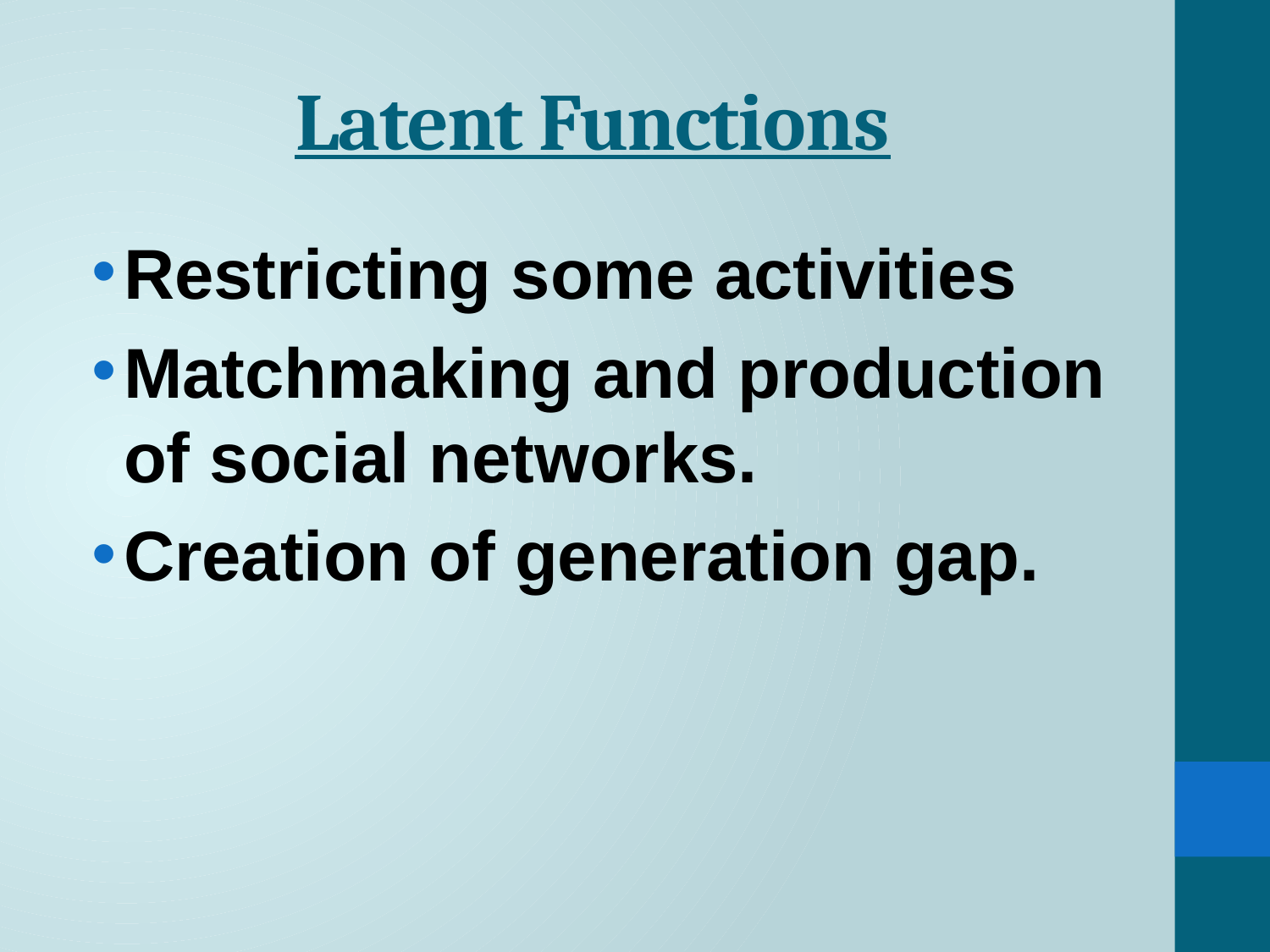

# Latent Functions
Restricting some activities
Matchmaking and production of social networks.
Creation of generation gap.